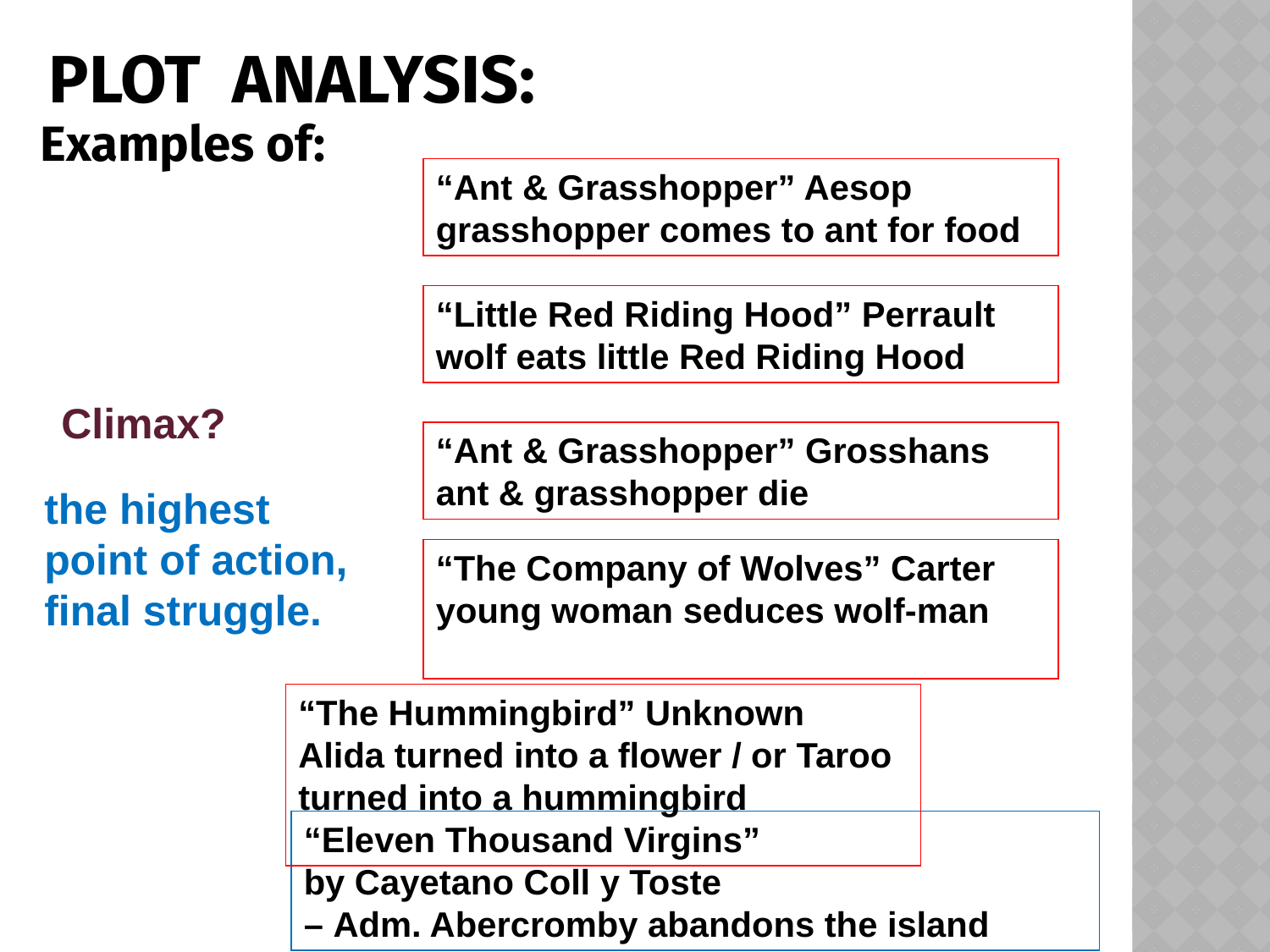

# plot  analysis:
Examples of:

“Ant & Grasshopper” Aesop
grasshopper comes to ant for food
“Little Red Riding Hood” Perrault
wolf eats little Red Riding Hood
Climax?
“Ant & Grasshopper” Grosshans
ant & grasshopper die
the highest point of action, final struggle.
“The Company of Wolves” Carter
young woman seduces wolf-man

“The Hummingbird” Unknown
Alida turned into a flower / or Taroo turned into a hummingbird

“Eleven Thousand Virgins”
by Cayetano Coll y Toste
– Adm. Abercromby abandons the island